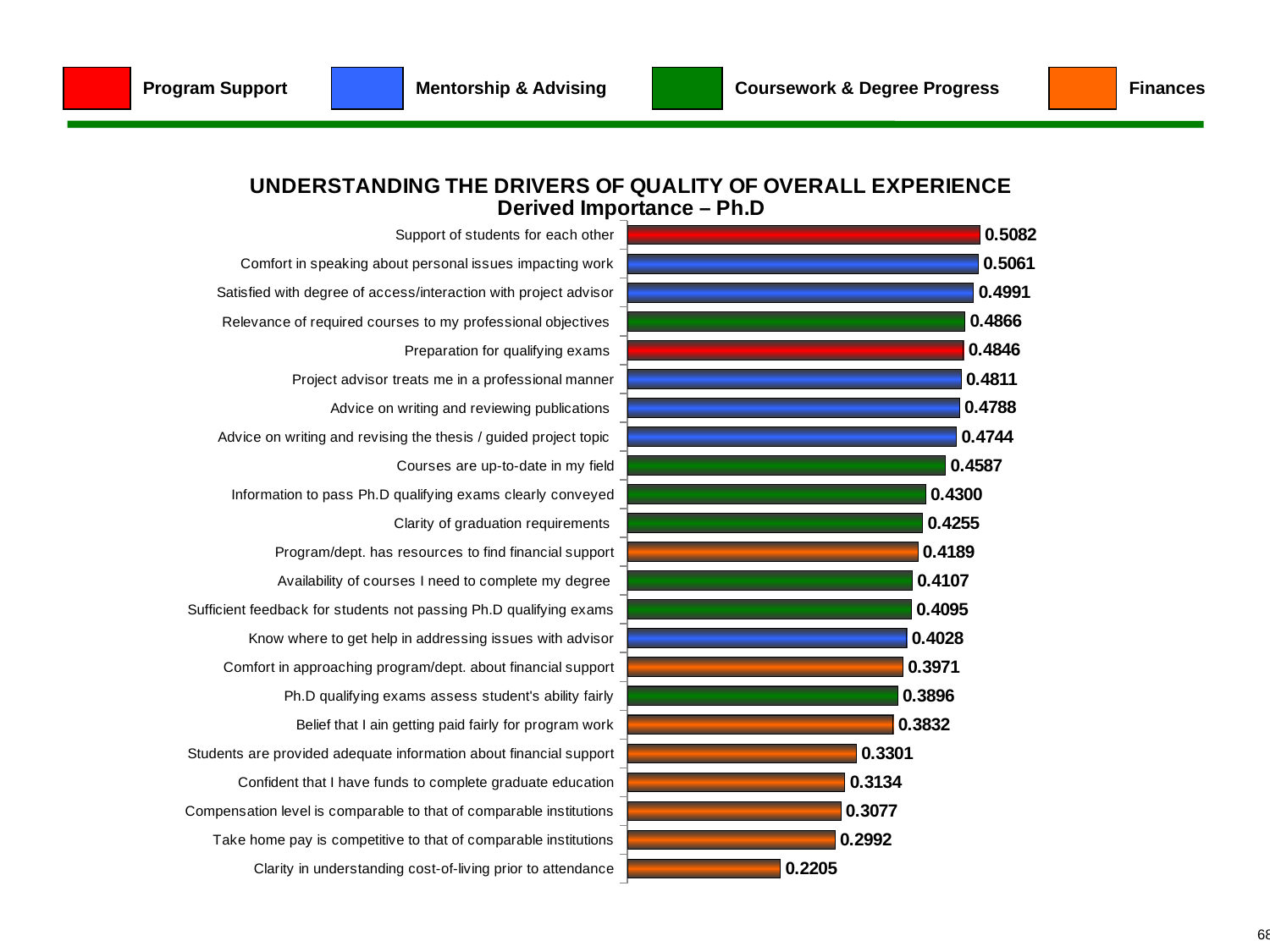

# Understanding the Drivers of Quality of Overall Experience – Ph.D. Continued
|  | Program Support |
| --- | --- |
|  | Mentorship & Advising |
| --- | --- |
|  | Coursework & Degree Progress |
| --- | --- |
|  | Finances |
| --- | --- |

### Chart: UNDERSTANDING THE DRIVERS OF QUALITY OF OVERALL EXPERIENCE
Derived Importance – Ph.D

| Category | % |
|---|---|
| Support of students for each other | 0.5081843672818988 |
| Comfort in speaking about personal issues impacting work | 0.5060680208530929 |
| Satisfied with degree of access/interaction with project advisor | 0.4990866959873197 |
| Relevance of required courses to my professional objectives  | 0.48659723444152386 |
| Preparation for qualifying exams  | 0.484605933912206 |
| Project advisor treats me in a professional manner | 0.48114916571486005 |
| Advice on writing and reviewing publications  | 0.4787882213778945 |
| Advice on writing and revising the thesis / guided project topic  | 0.4744492054921249 |
| Courses are up-to-date in my field | 0.4587451801117136 |
| Information to pass Ph.D qualifying exams clearly conveyed | 0.429962420976768 |
| Clarity of graduation requirements  | 0.42554924323548965 |
| Program/dept. has resources to find financial support | 0.41889367726826665 |
| Availability of courses I need to complete my degree  | 0.4107140264750331 |
| Sufficient feedback for students not passing Ph.D qualifying exams | 0.40954542787794507 |
| Know where to get help in addressing issues with advisor | 0.4027711533183989 |
| Comfort in approaching program/dept. about financial support | 0.3970933365430876 |
| Ph.D qualifying exams assess student's ability fairly | 0.38957213204481883 |
| Belief that I ain getting paid fairly for program work | 0.3832389402213485 |
| Students are provided adequate information about financial support | 0.33013697576856604 |
| Confident that I have funds to complete graduate education | 0.3134169961395511 |
| Compensation level is comparable to that of comparable institutions | 0.30772510602204867 |
| Take home pay is competitive to that of comparable institutions | 0.29915152004603884 |
| Clarity in understanding cost-of-living prior to attendance | 0.2204814116120588 |